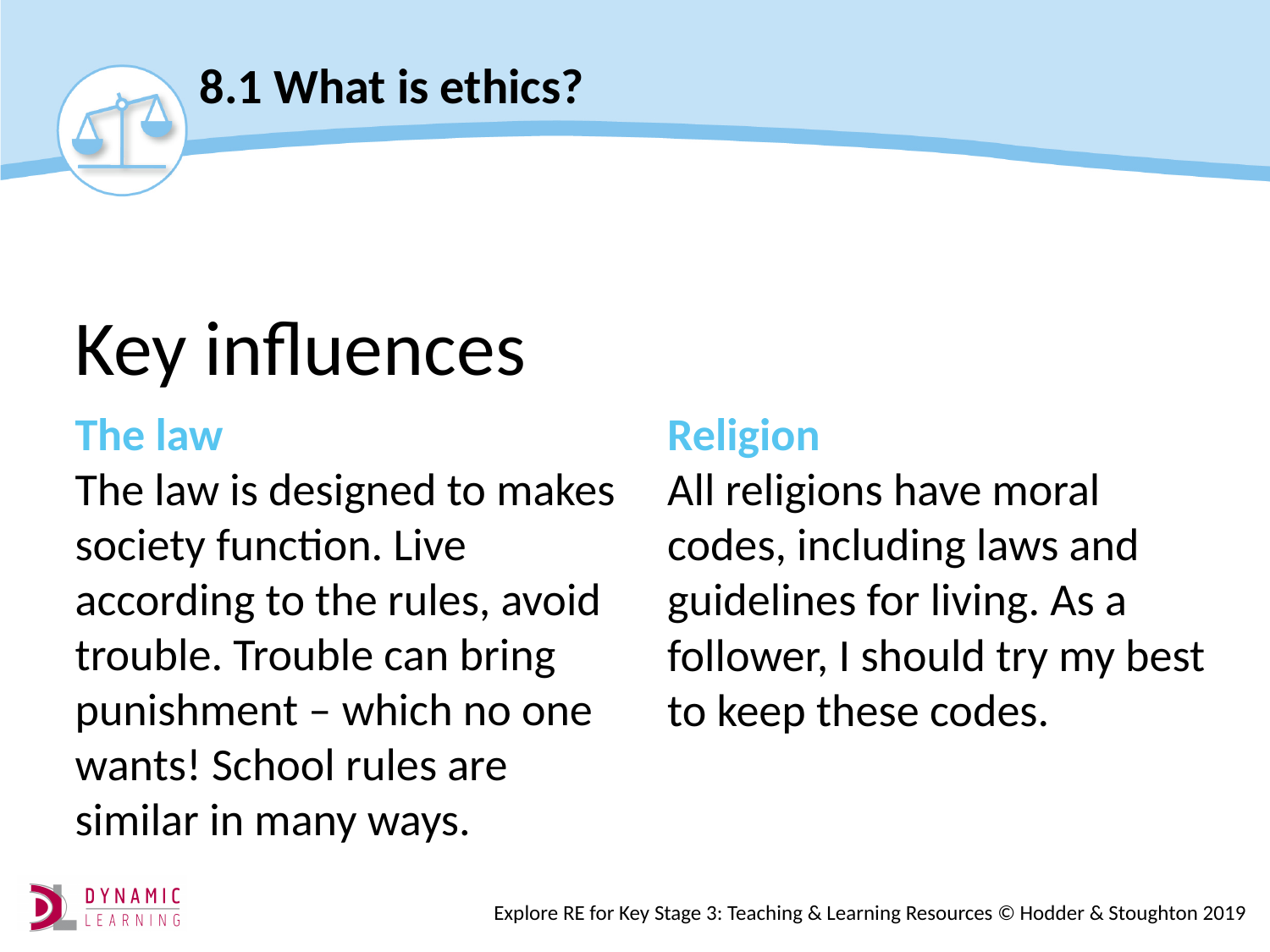

# Key influences
Religion
All religions have moral codes, including laws and guidelines for living. As a follower, I should try my best to keep these codes.
The law
The law is designed to makes society function. Live according to the rules, avoid trouble. Trouble can bring punishment – which no one wants! School rules are similar in many ways.